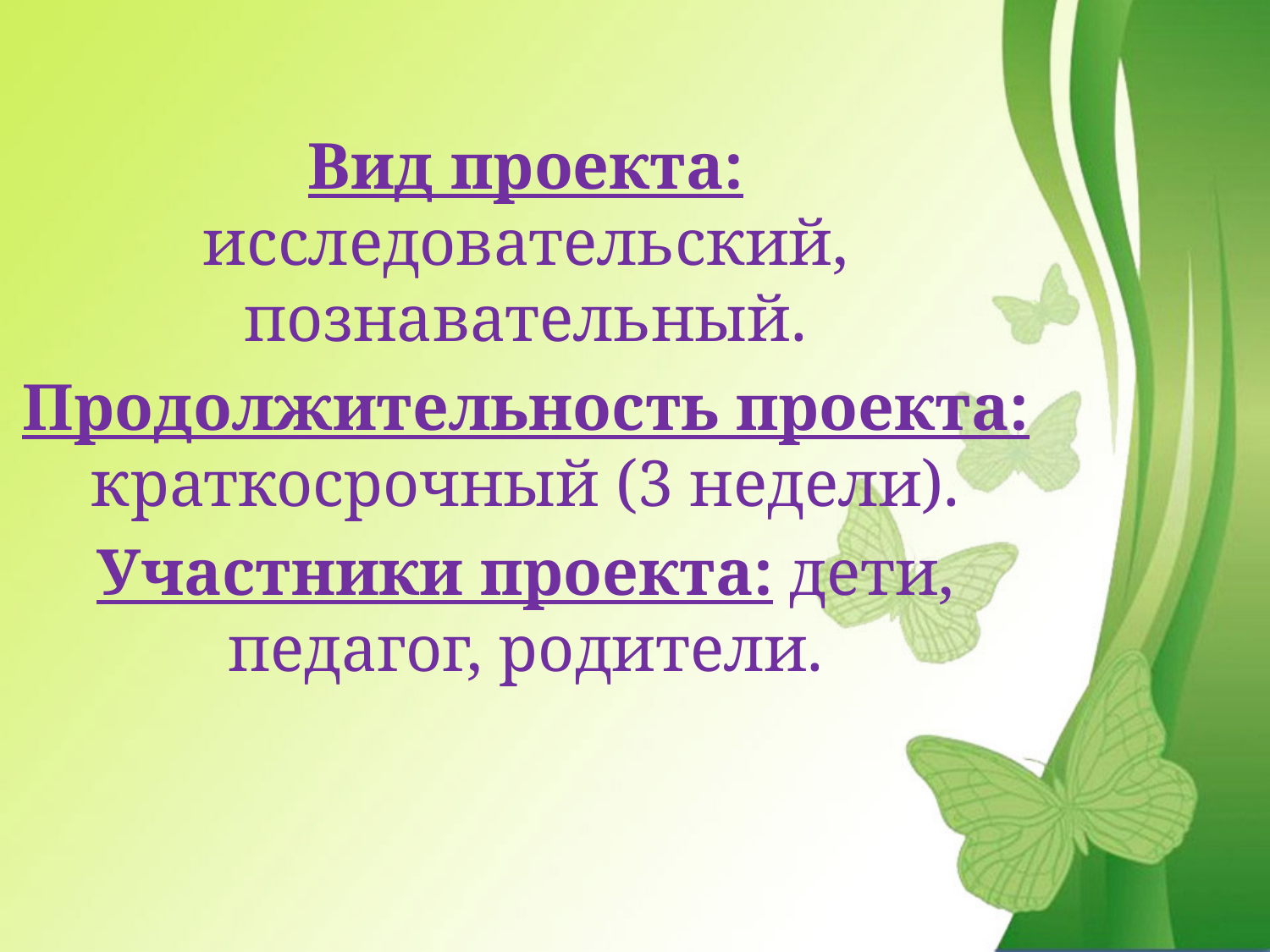

Вид проекта: исследовательский, познавательный.
Продолжительность проекта: краткосрочный (3 недели).
Участники проекта: дети, педагог, родители.